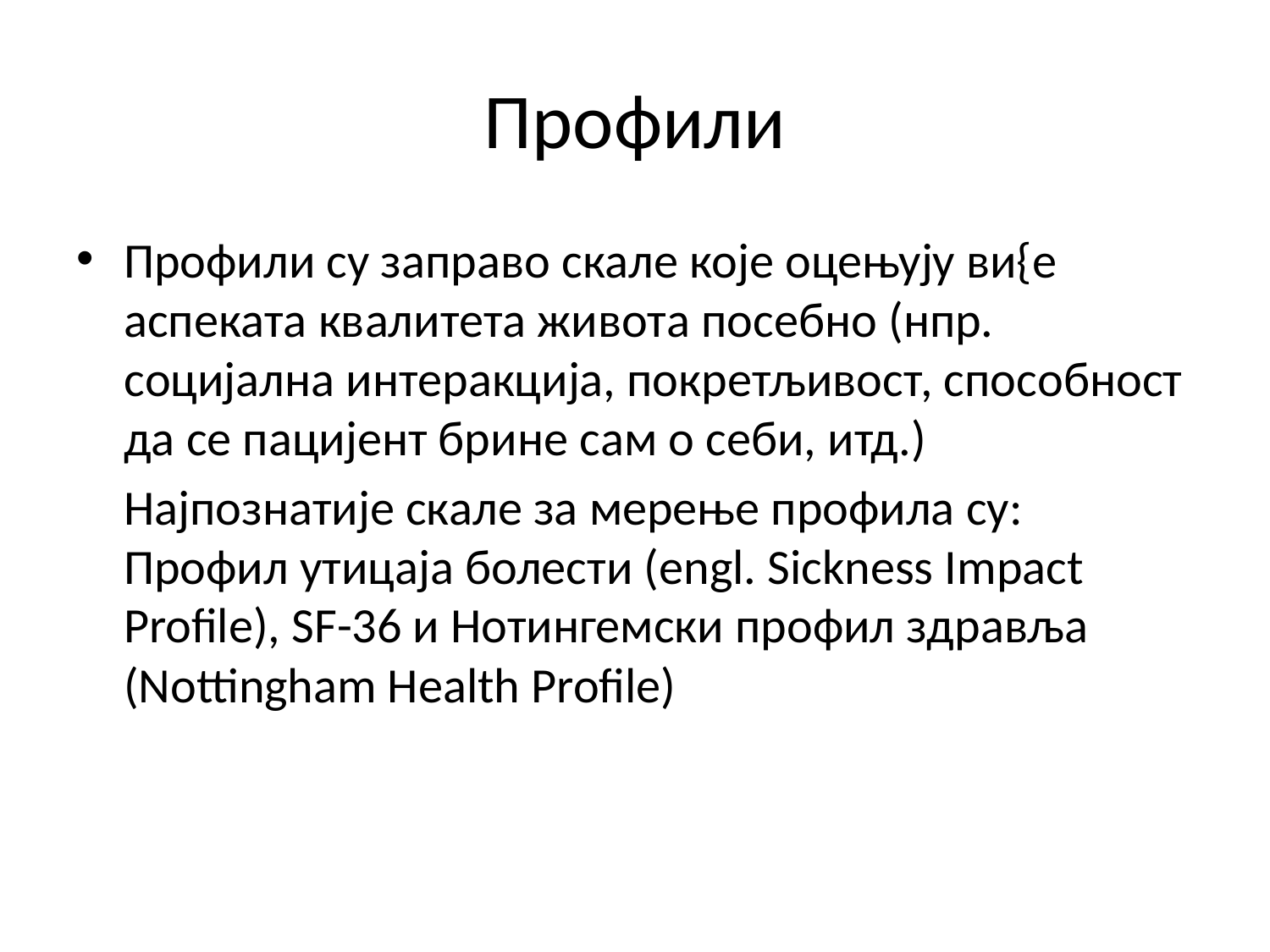

# Профили
Профили су заправо скале које оцењују ви{е аспеката квалитета живота посебно (нпр. социјална интеракција, покретљивост, способност да се пацијент брине сам о себи, итд.)
	Најпознатије скале за мерење профила су: Профил утицаја болести (engl. Sickness Impact Profile), SF-36 и Нотингемски профил здравља (Nottingham Health Profile)